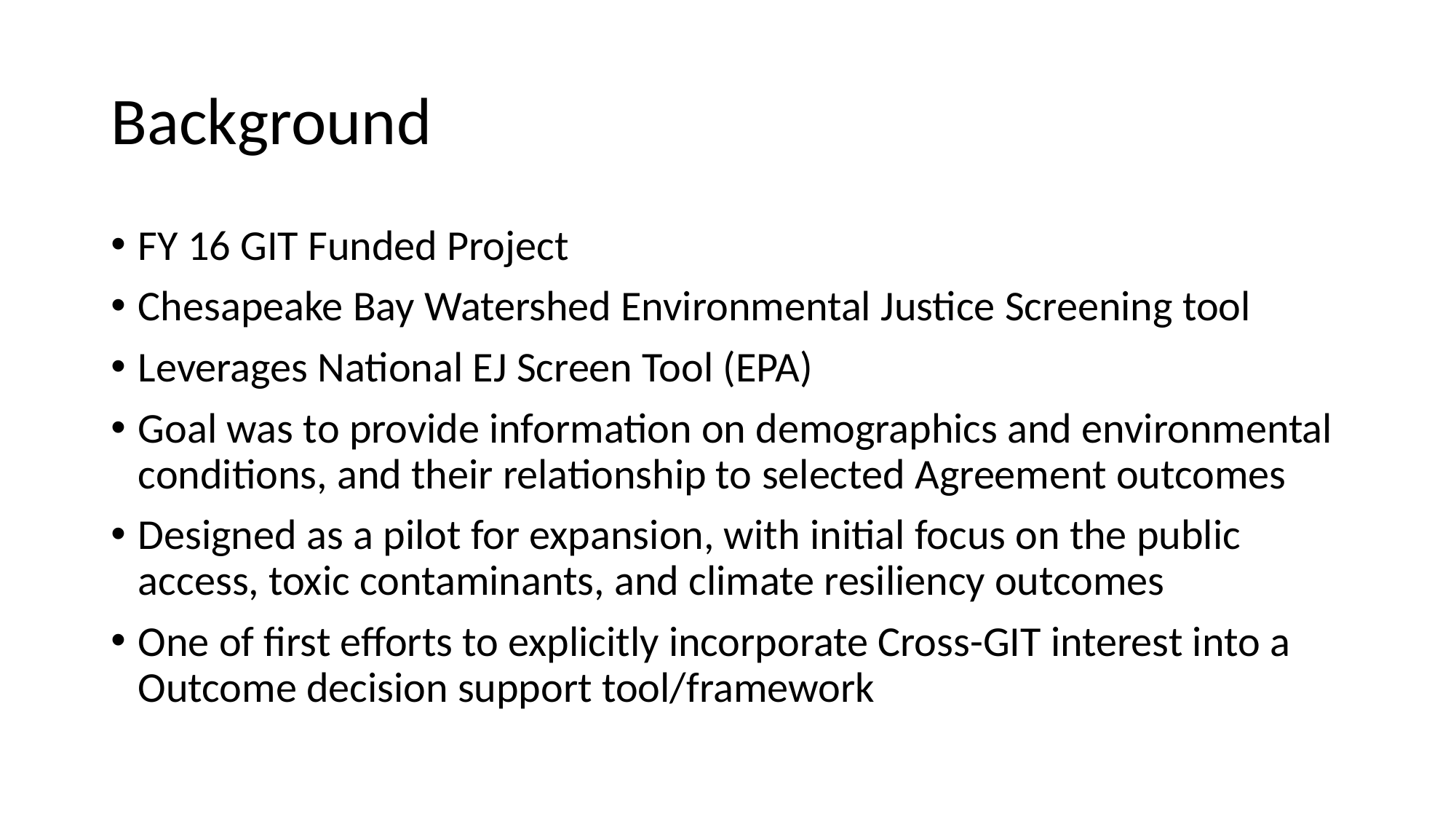

# Background
FY 16 GIT Funded Project
Chesapeake Bay Watershed Environmental Justice Screening tool
Leverages National EJ Screen Tool (EPA)
Goal was to provide information on demographics and environmental conditions, and their relationship to selected Agreement outcomes
Designed as a pilot for expansion, with initial focus on the public access, toxic contaminants, and climate resiliency outcomes
One of first efforts to explicitly incorporate Cross-GIT interest into a Outcome decision support tool/framework